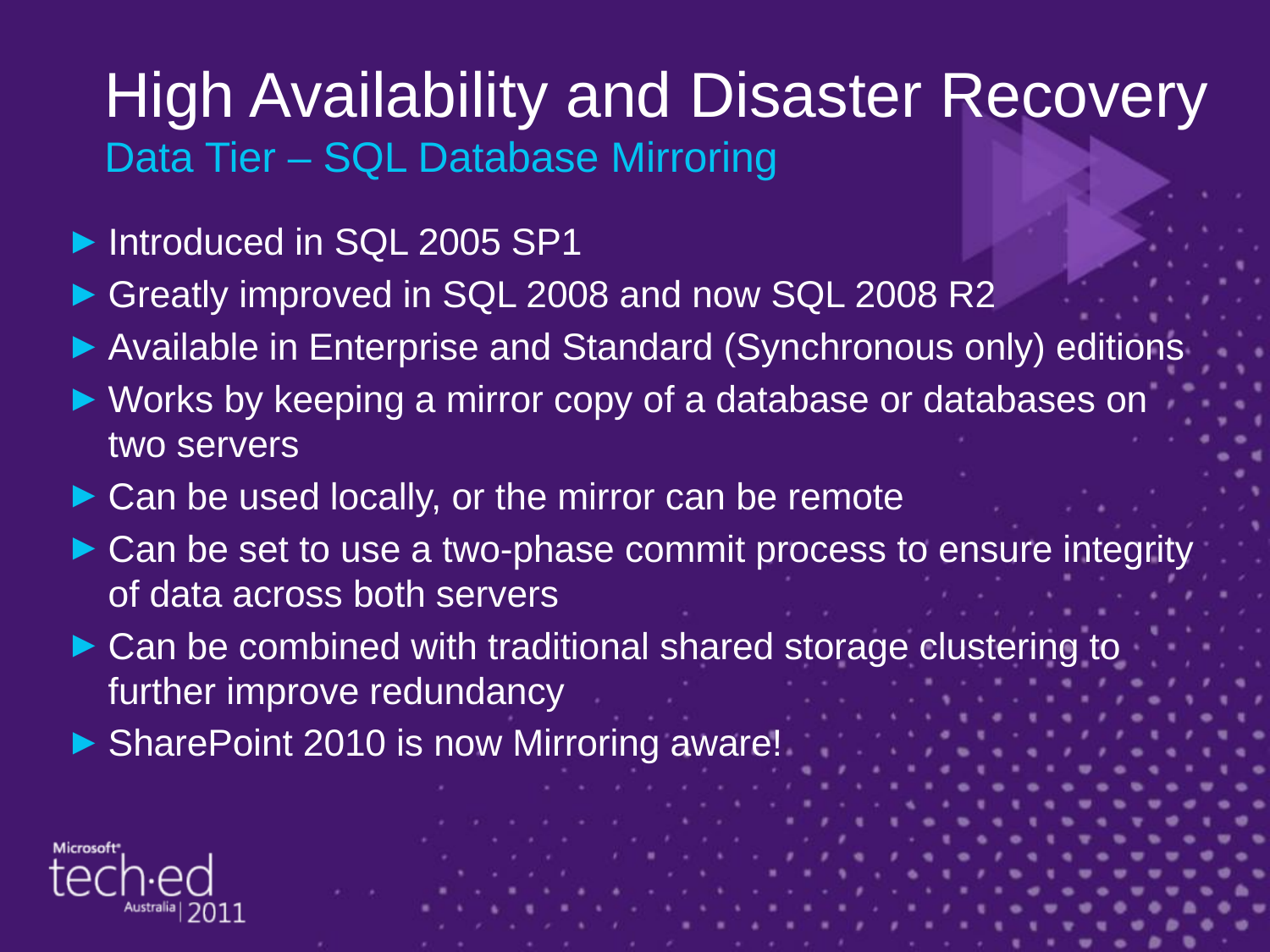

# High Availability and Disaster Recovery Data Tier – SQL Database Mirroring
Introduced in SQL 2005 SP1
Greatly improved in SQL 2008 and now SQL 2008 R2
Available in Enterprise and Standard (Synchronous only) editions
Works by keeping a mirror copy of a database or databases on two servers
Can be used locally, or the mirror can be remote
Can be set to use a two-phase commit process to ensure integrity of data across both servers
Can be combined with traditional shared storage clustering to further improve redundancy
SharePoint 2010 is now Mirroring aware!